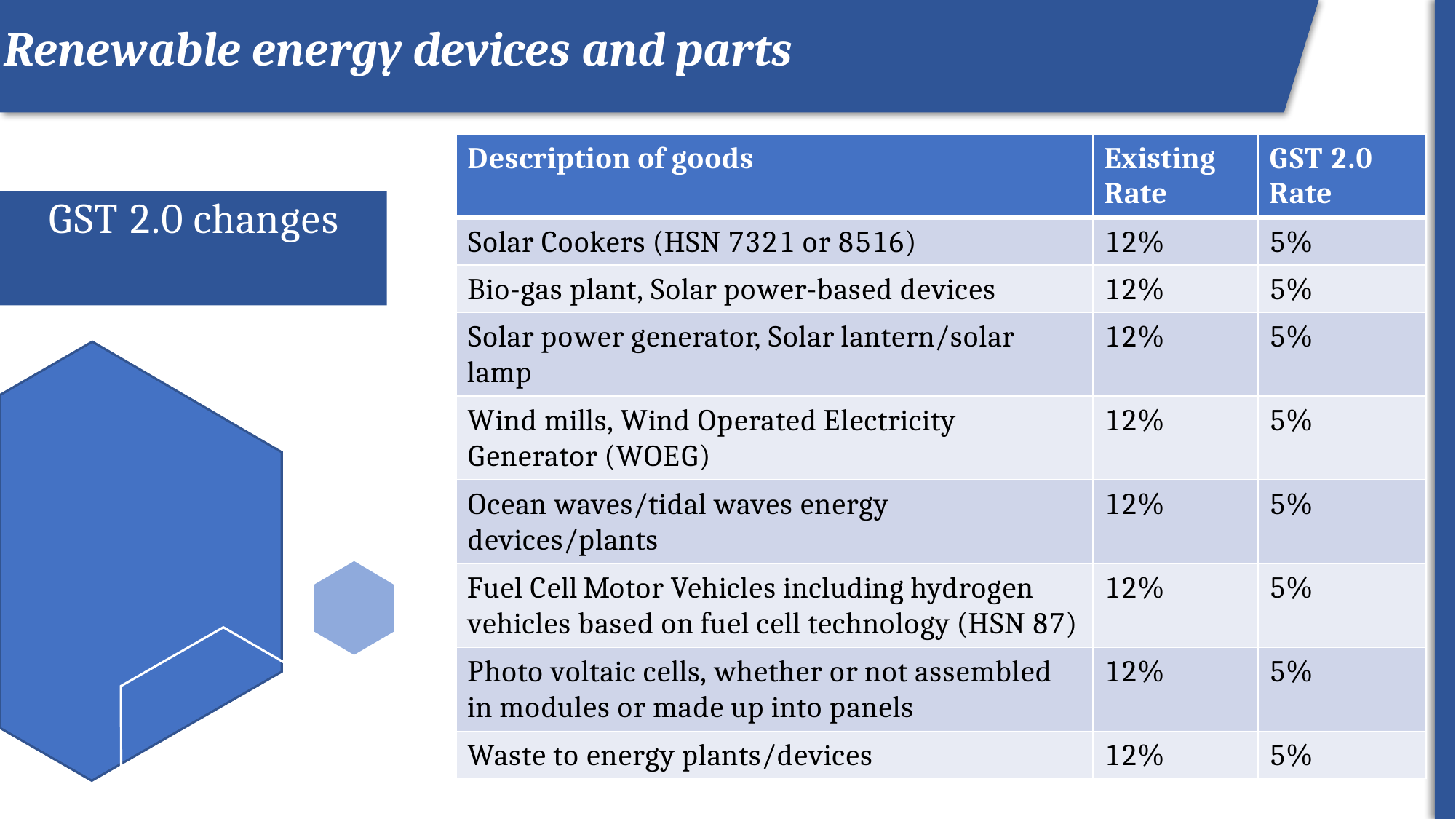

Renewable energy devices and parts
ROI

| Description of goods | Existing Rate | GST 2.0 Rate |
| --- | --- | --- |
| Solar Cookers (HSN 7321 or 8516) | 12% | 5% |
| Bio-gas plant, Solar power-based devices | 12% | 5% |
| Solar power generator, Solar lantern/solar lamp | 12% | 5% |
| Wind mills, Wind Operated Electricity Generator (WOEG) | 12% | 5% |
| Ocean waves/tidal waves energy devices/plants | 12% | 5% |
| Fuel Cell Motor Vehicles including hydrogen vehicles based on fuel cell technology (HSN 87) | 12% | 5% |
| Photo voltaic cells, whether or not assembled in modules or made up into panels | 12% | 5% |
| Waste to energy plants/devices | 12% | 5% |
# GST 2.0 changes
9